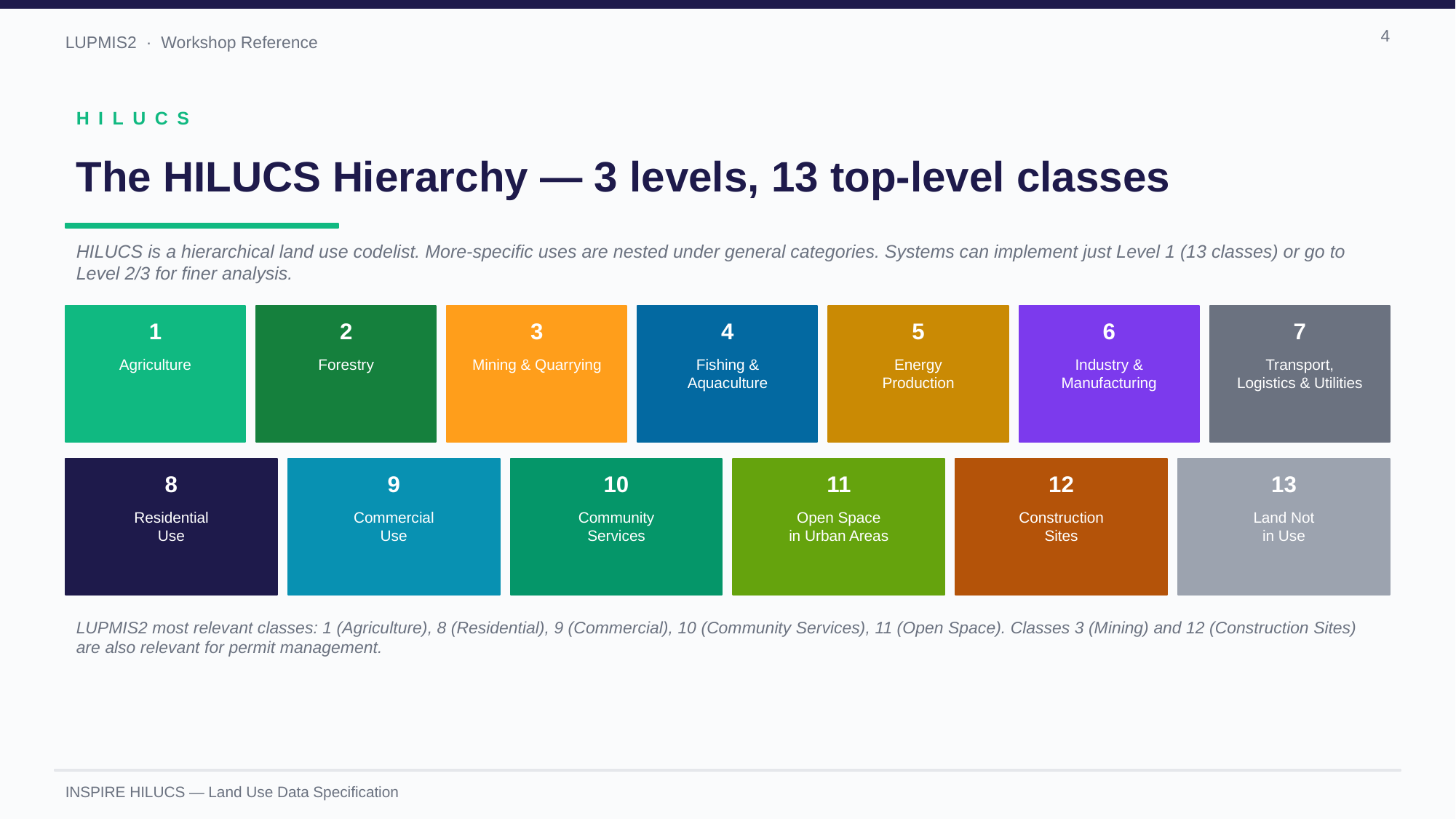

4
HILUCS
The HILUCS Hierarchy — 3 levels, 13 top-level classes

HILUCS is a hierarchical land use codelist. More-specific uses are nested under general categories. Systems can implement just Level 1 (13 classes) or go to Level 2/3 for finer analysis.

1
2
3
4
5
6
7
Agriculture
Forestry
Mining & Quarrying
Fishing &
Aquaculture
Energy
Production
Industry &
Manufacturing
Transport,
Logistics & Utilities

8
9
10
11
12
13
Residential
Use
Commercial
Use
Community
Services
Open Space
in Urban Areas
Construction
Sites
Land Not
in Use
LUPMIS2 most relevant classes: 1 (Agriculture), 8 (Residential), 9 (Commercial), 10 (Community Services), 11 (Open Space). Classes 3 (Mining) and 12 (Construction Sites) are also relevant for permit management.